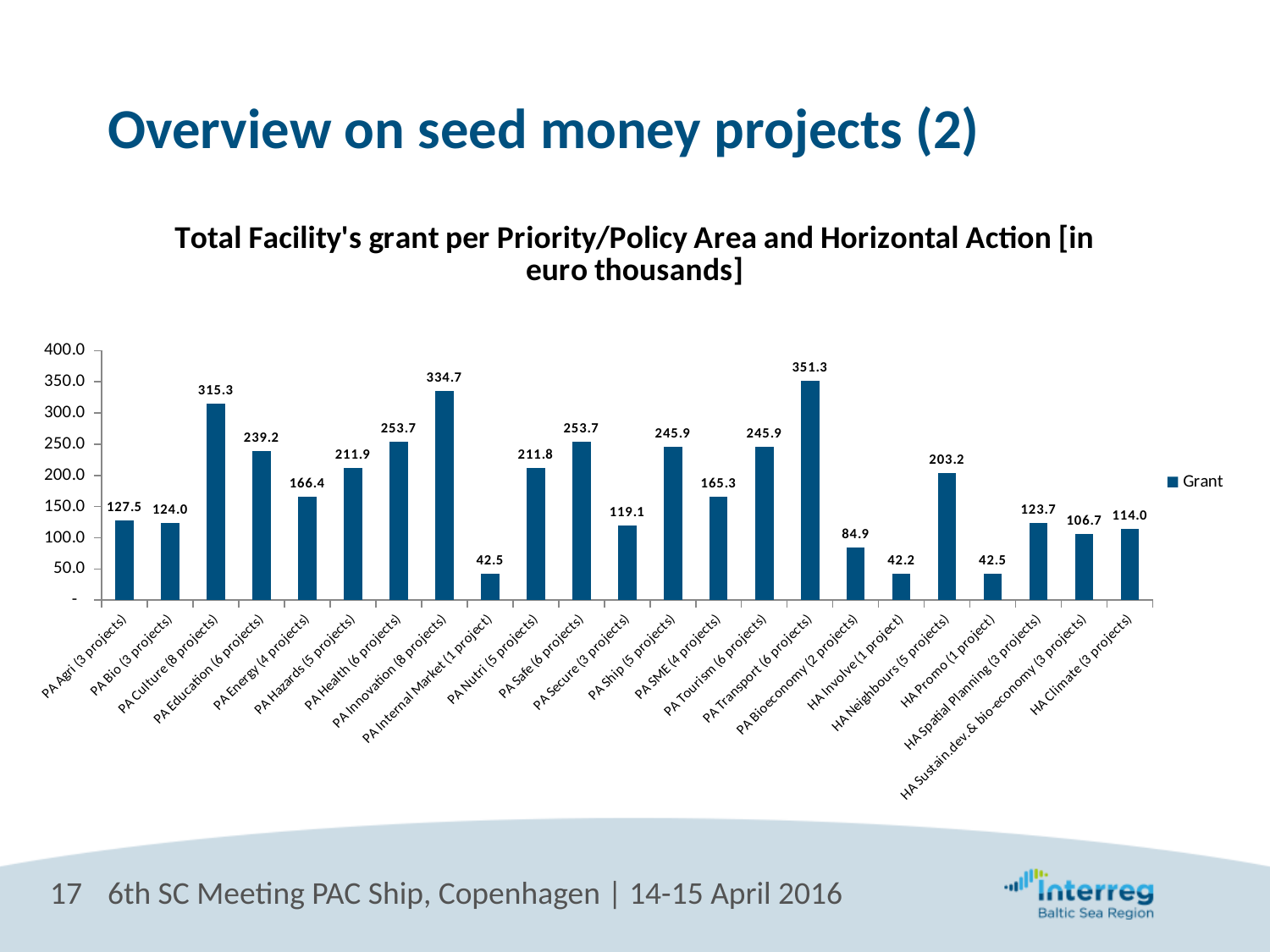

# Overview on seed money projects (2)

### Chart:
Total Facility's grant per Priority/Policy Area and Horizontal Action [in euro thousands]

| Category | Grant |
|---|---|
| PA Agri (3 projects) | 127.5 |
| PA Bio (3 projects) | 124.0 |
| PA Culture (8 projects) | 315.3 |
| PA Education (6 projects) | 239.2 |
| PA Energy (4 projects) | 166.4 |
| PA Hazards (5 projects) | 211.9 |
| PA Health (6 projects) | 253.7 |
| PA Innovation (8 projects) | 334.7 |
| PA Internal Market (1 project) | 42.5 |
| PA Nutri (5 projects) | 211.8 |
| PA Safe (6 projects) | 253.7 |
| PA Secure (3 projects) | 119.1 |
| PA Ship (5 projects) | 245.9 |
| PA SME (4 projects) | 165.3 |
| PA Tourism (6 projects) | 245.9 |
| PA Transport (6 projects) | 351.3 |
| PA Bioeconomy (2 projects) | 84.9 |
| HA Involve (1 project) | 42.2 |
| HA Neighbours (5 projects) | 203.2 |
| HA Promo (1 project) | 42.5 |
| HA Spatial Planning (3 projects) | 123.7 |
| HA Sustain.dev.& bio-economy (3 projects) | 106.7 |
| HA Climate (3 projects) | 114.0 |
17
6th SC Meeting PAC Ship, Copenhagen | 14-15 April 2016